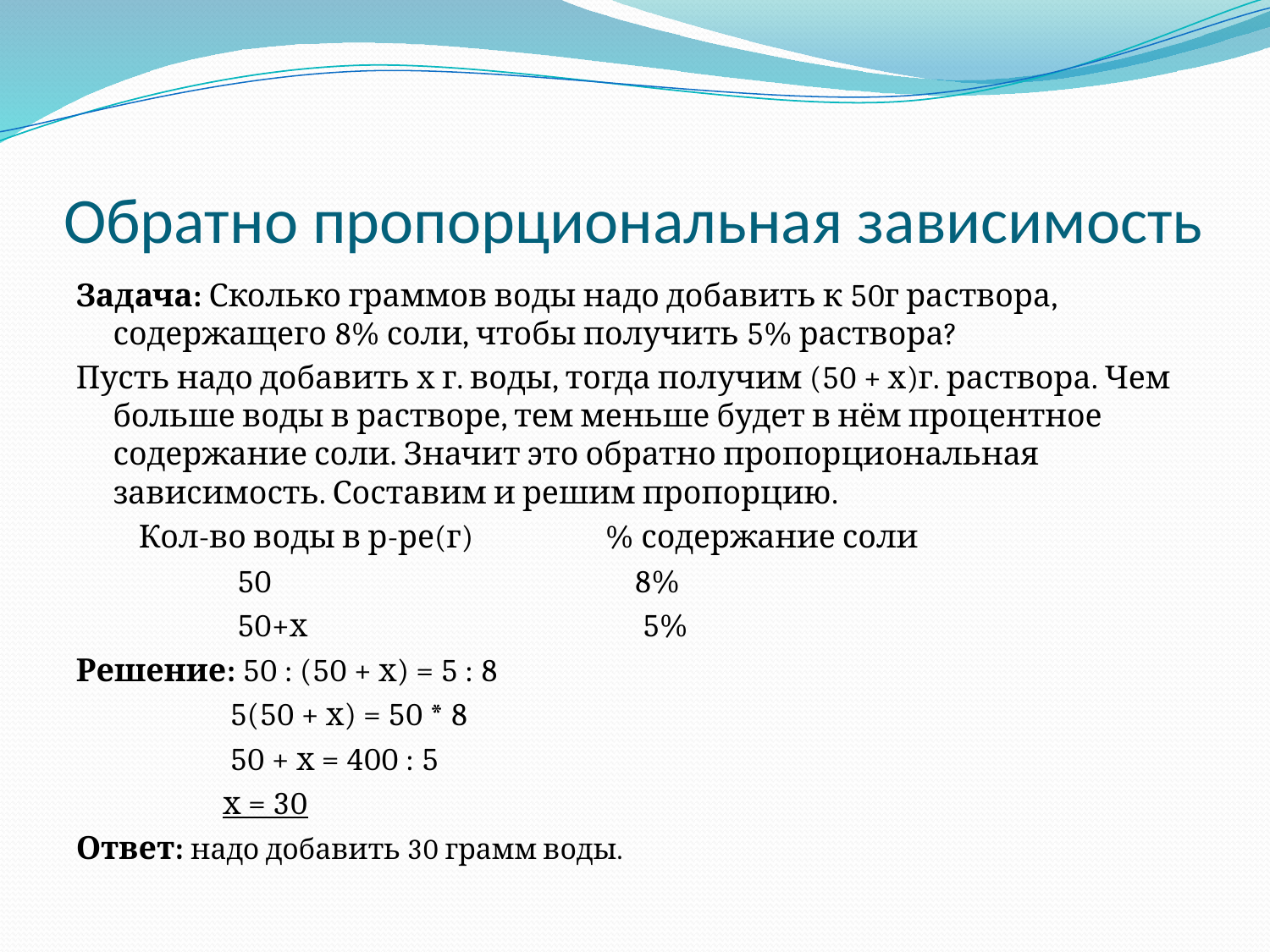

# Обратно пропорциональная зависимость
Задача: Сколько граммов воды надо добавить к 50г раствора, содержащего 8% соли, чтобы получить 5% раствора?
Пусть надо добавить х г. воды, тогда получим (50 + х)г. раствора. Чем больше воды в растворе, тем меньше будет в нём процентное содержание соли. Значит это обратно пропорциональная зависимость. Составим и решим пропорцию.
         Кол-во воды в р-ре(г)                   % содержание соли
                       50                                                    8%
                       50+х                                                5%
Решение: 50 : (50 + х) = 5 : 8
                      5(50 + х) = 50 * 8
                      50 + х = 400 : 5
                     х = 30
Ответ: надо добавить 30 грамм воды.